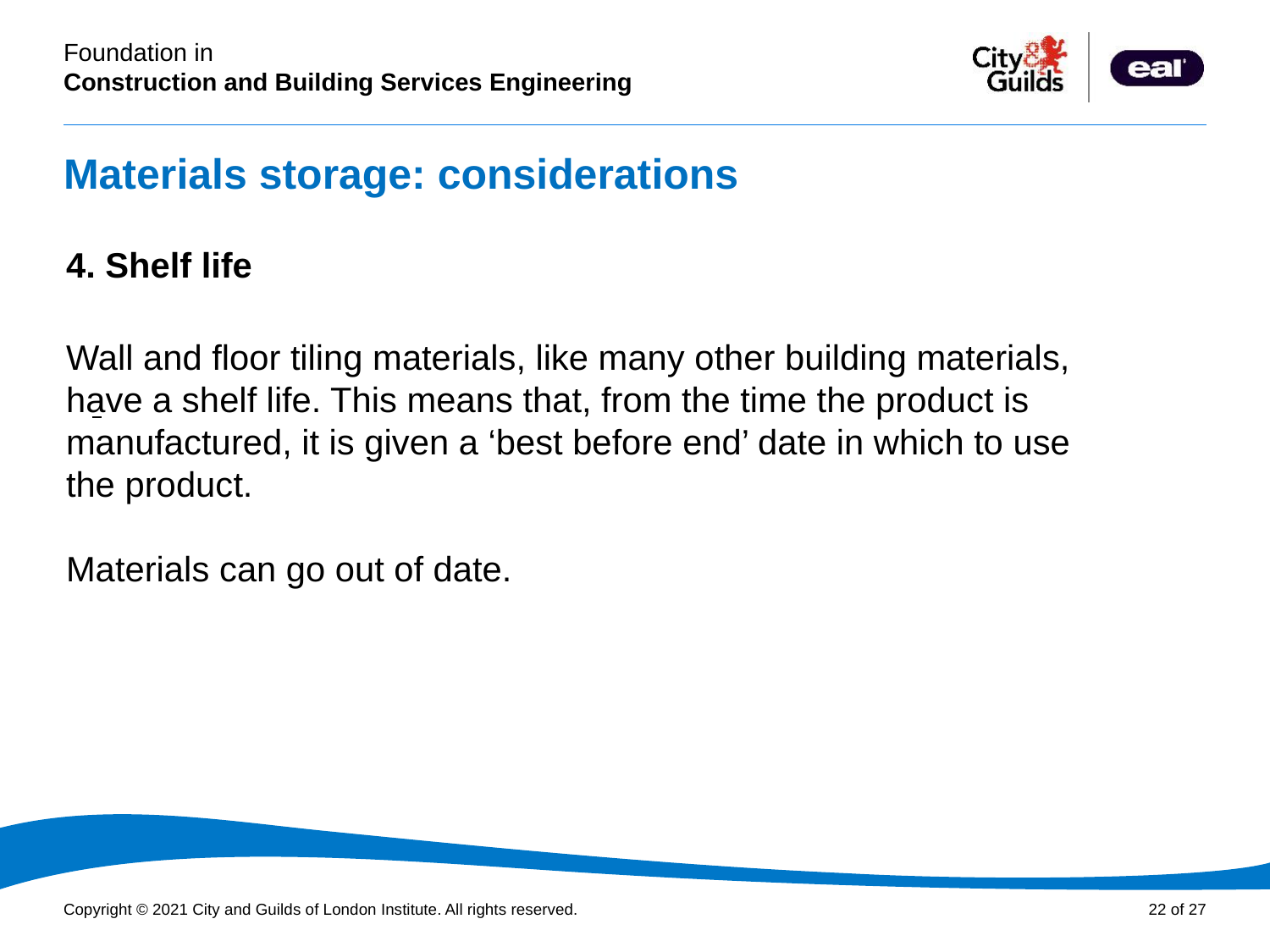

# Materials storage: considerations

PowerPoint presentation

4. Shelf life

Wall and floor tiling materials, like many other building materials, have a shelf life. This means that, from the time the product is manufactured, it is given a ‘best before end’ date in which to use the product.

Materials can go out of date.